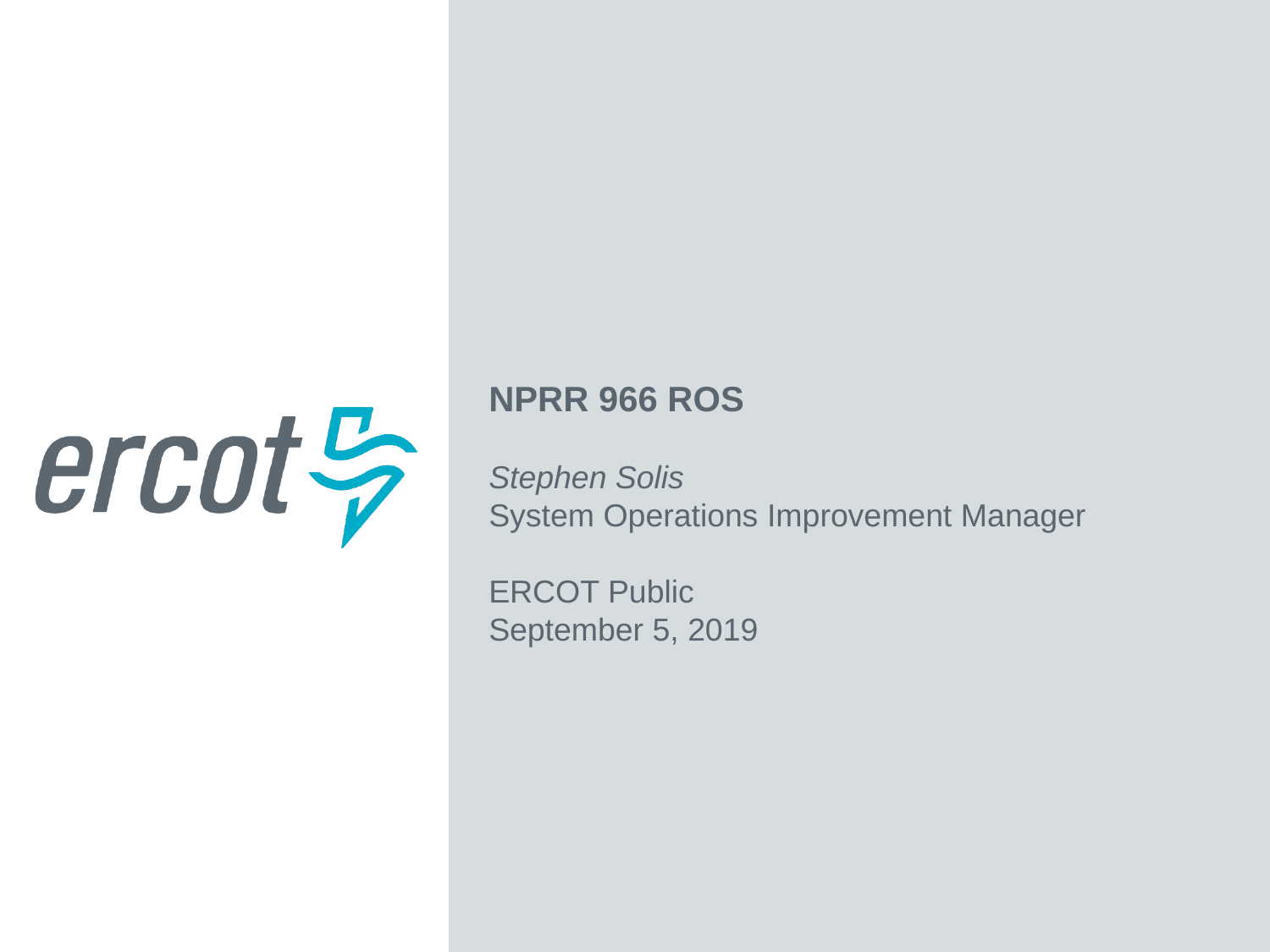

NPRR 966 ROS

Stephen Solis
System Operations Improvement Manager

ERCOT Public
September 5, 2019